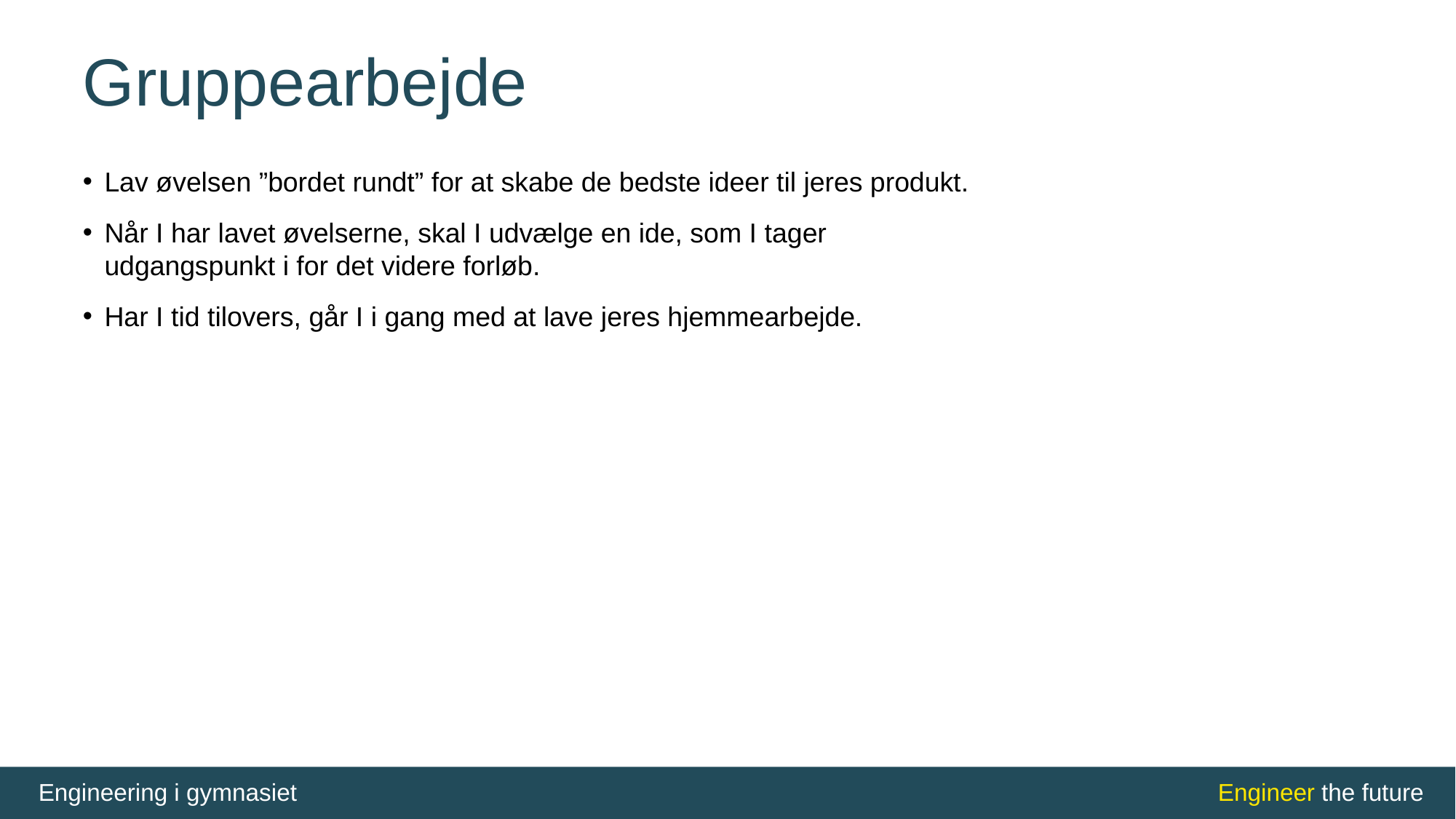

# Gruppearbejde
Lav øvelsen ”bordet rundt” for at skabe de bedste ideer til jeres produkt.
Når I har lavet øvelserne, skal I udvælge en ide, som I tager udgangspunkt i for det videre forløb.
Har I tid tilovers, går I i gang med at lave jeres hjemmearbejde.